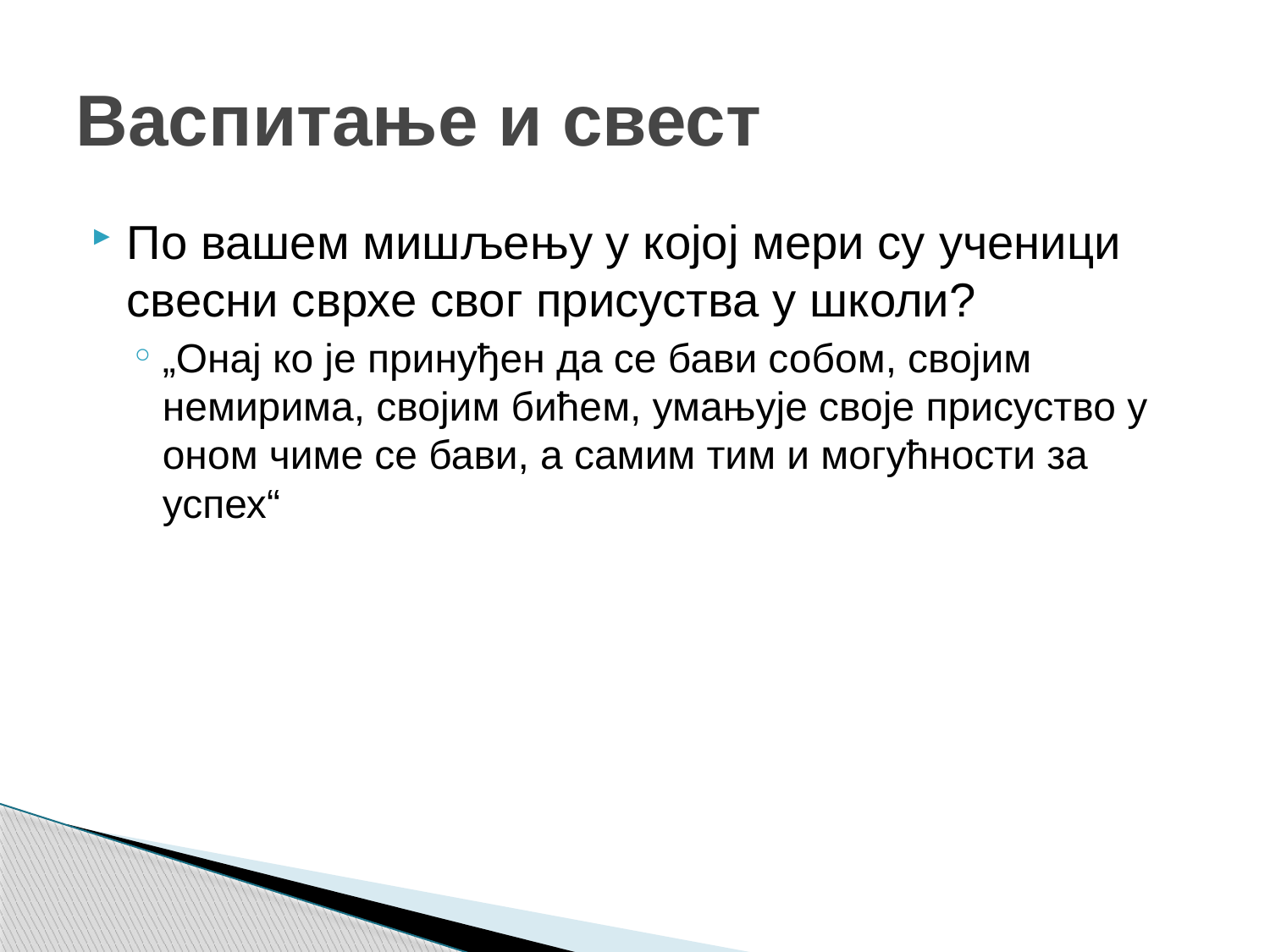

# Васпитање и свест
По вашем мишљењу у којој мери су ученици свесни сврхе свог присуства у школи?
„Онај ко је принуђен да се бави собом, својим немирима, својим бићем, умањује своје присуство у оном чиме се бави, а самим тим и могућности за успех“